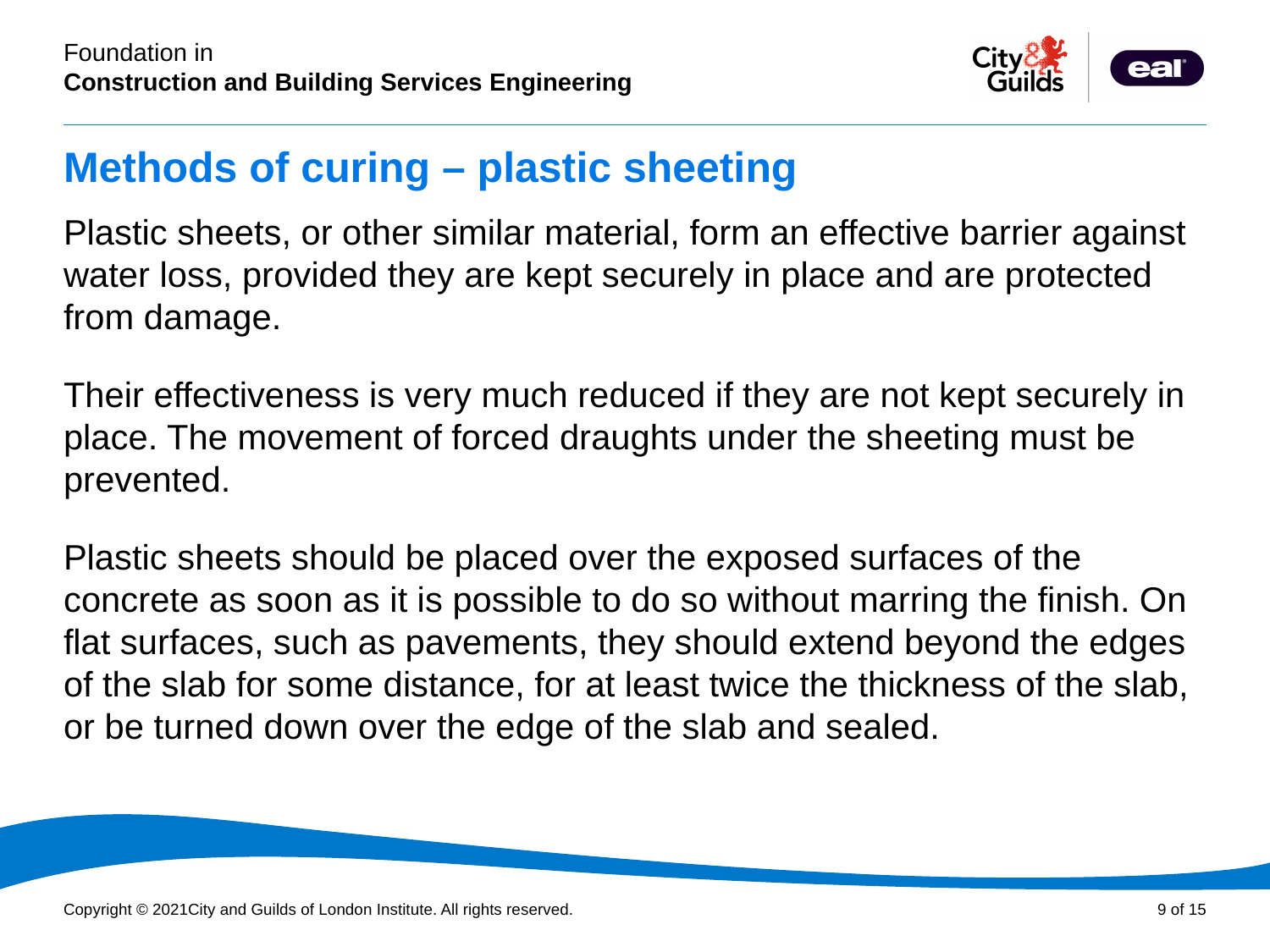

# Methods of curing – plastic sheeting
Plastic sheets, or other similar material, form an effective barrier against water loss, provided they are kept securely in place and are protected from damage.
Their effectiveness is very much reduced if they are not kept securely in place. The movement of forced draughts under the sheeting must be prevented.
Plastic sheets should be placed over the exposed surfaces of the concrete as soon as it is possible to do so without marring the finish. On flat surfaces, such as pavements, they should extend beyond the edges of the slab for some distance, for at least twice the thickness of the slab, or be turned down over the edge of the slab and sealed.